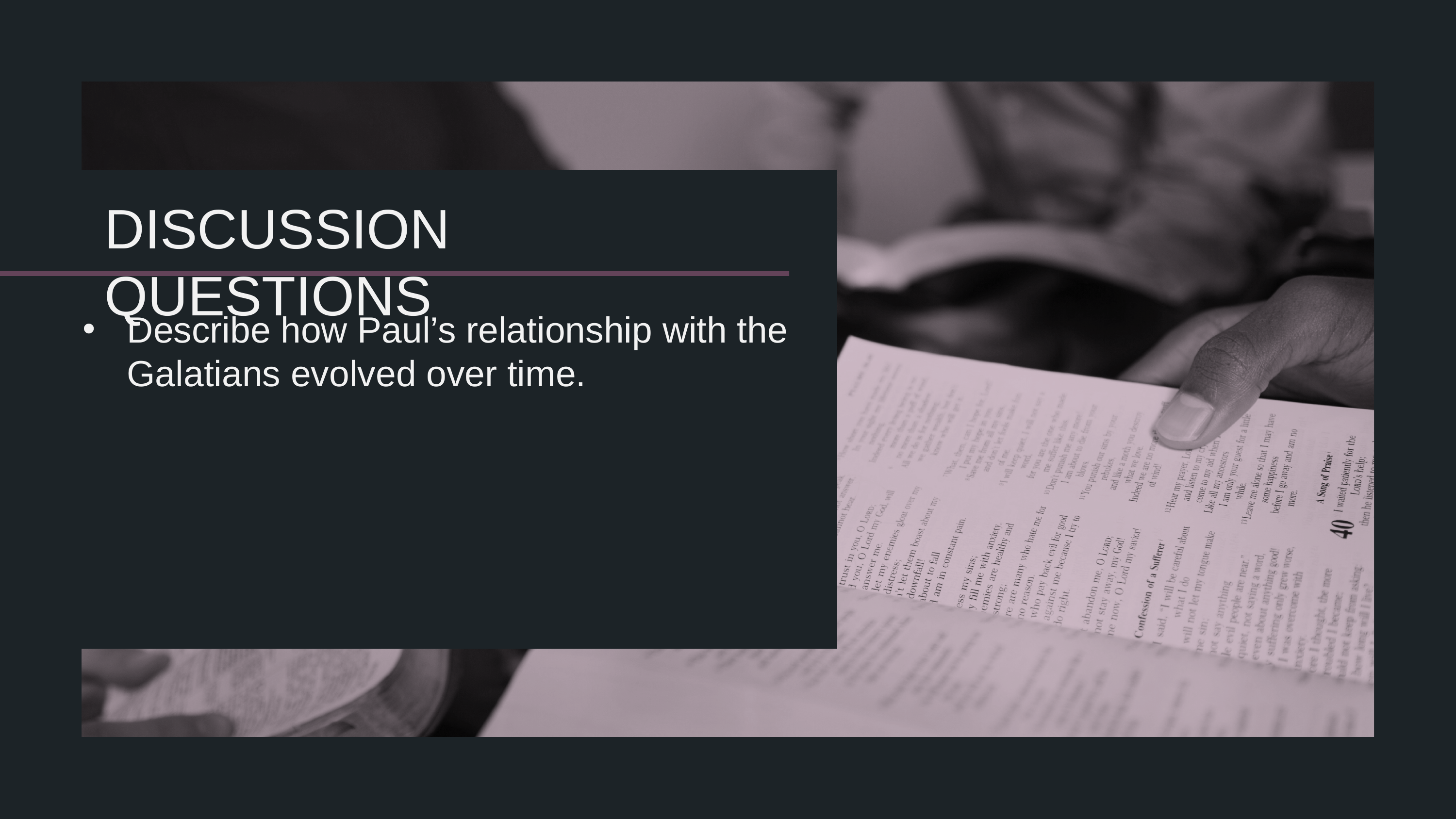

Describe how Paul’s relationship with the Galatians evolved over time.